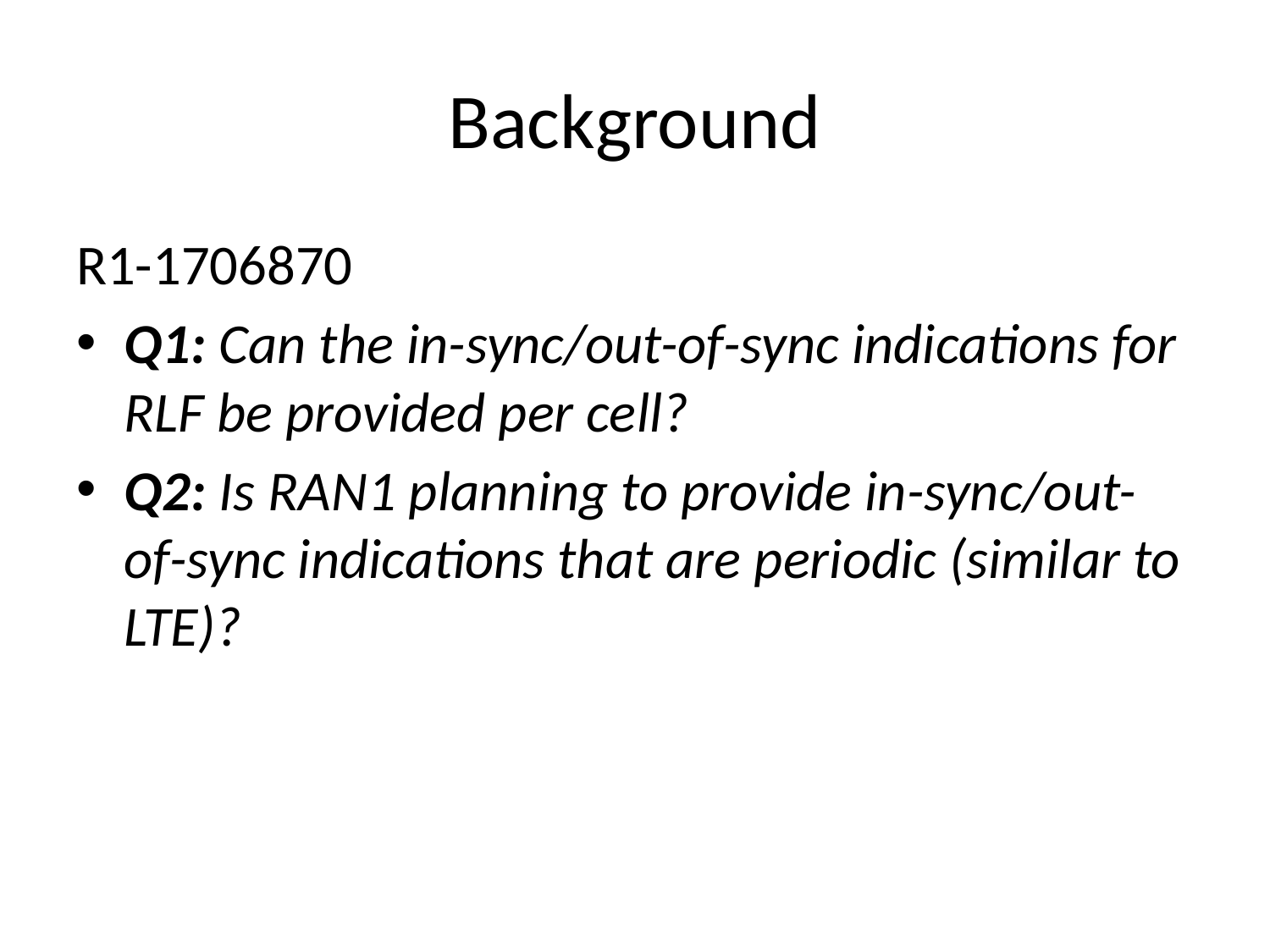

# Background
R1-1706870
Q1: Can the in-sync/out-of-sync indications for RLF be provided per cell?
Q2: Is RAN1 planning to provide in-sync/out-of-sync indications that are periodic (similar to LTE)?